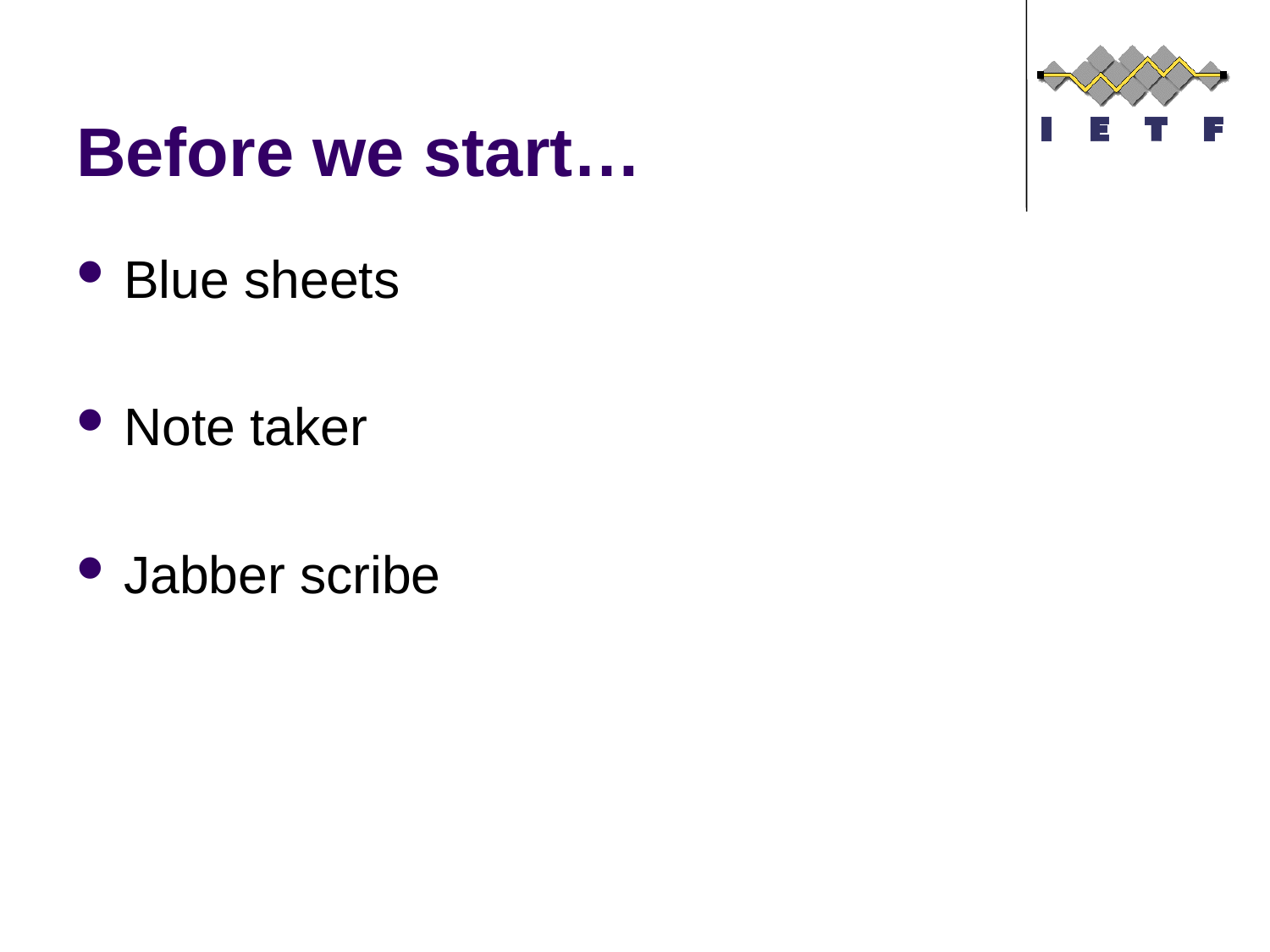

# Before we start…
Blue sheets

Note taker

Jabber scribe